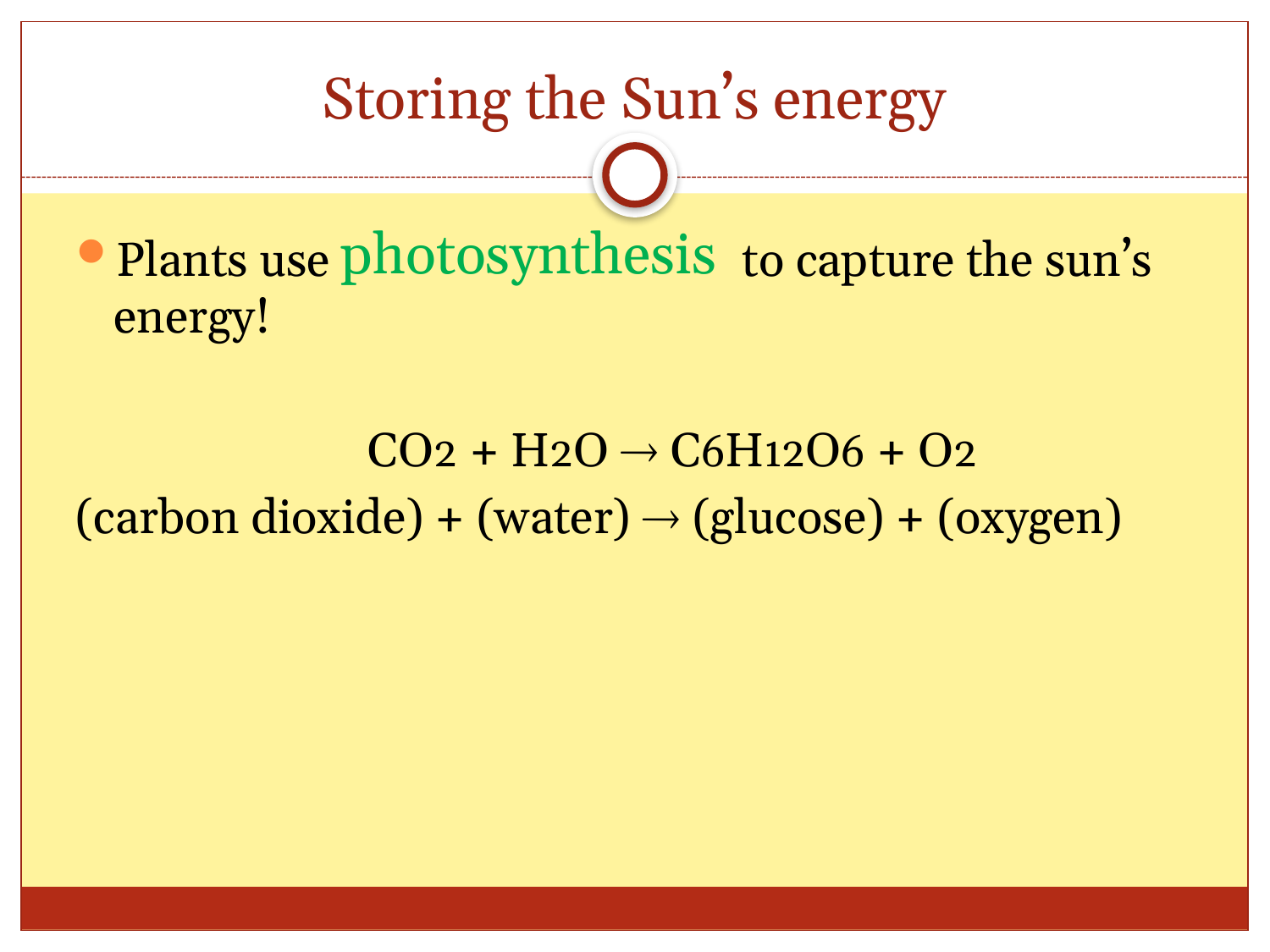

# Storing the Sun’s energy
photosynthesis
Plants use                                    to capture the sun’s energy!

			CO2 + H2O → C6H12O6 + O2
(carbon dioxide) + (water) → (glucose) + (oxygen)